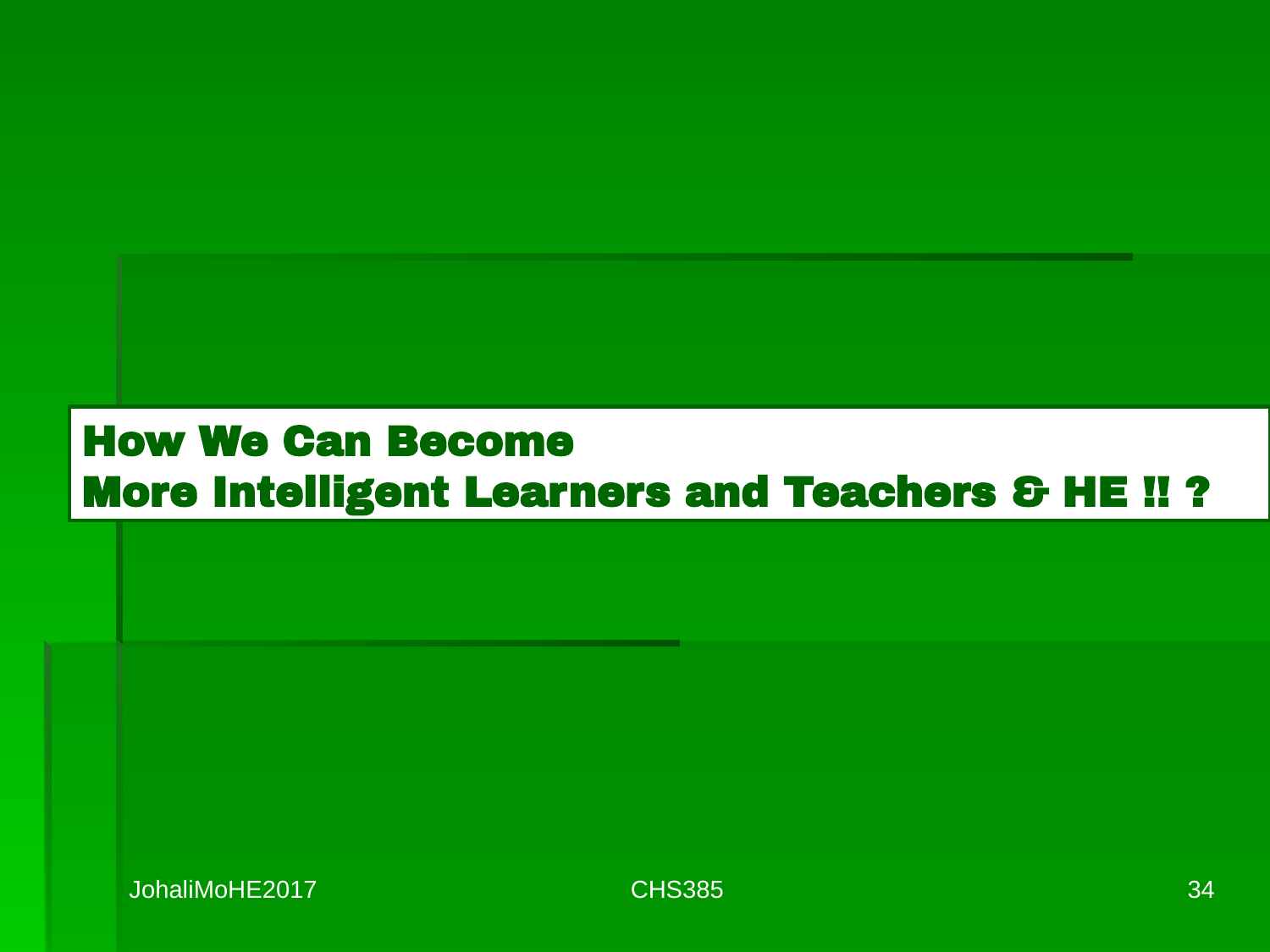

How We Can Become
More Intelligent Learners and Teachers & HE !! ?
JohaliMoHE2017
CHS385
34